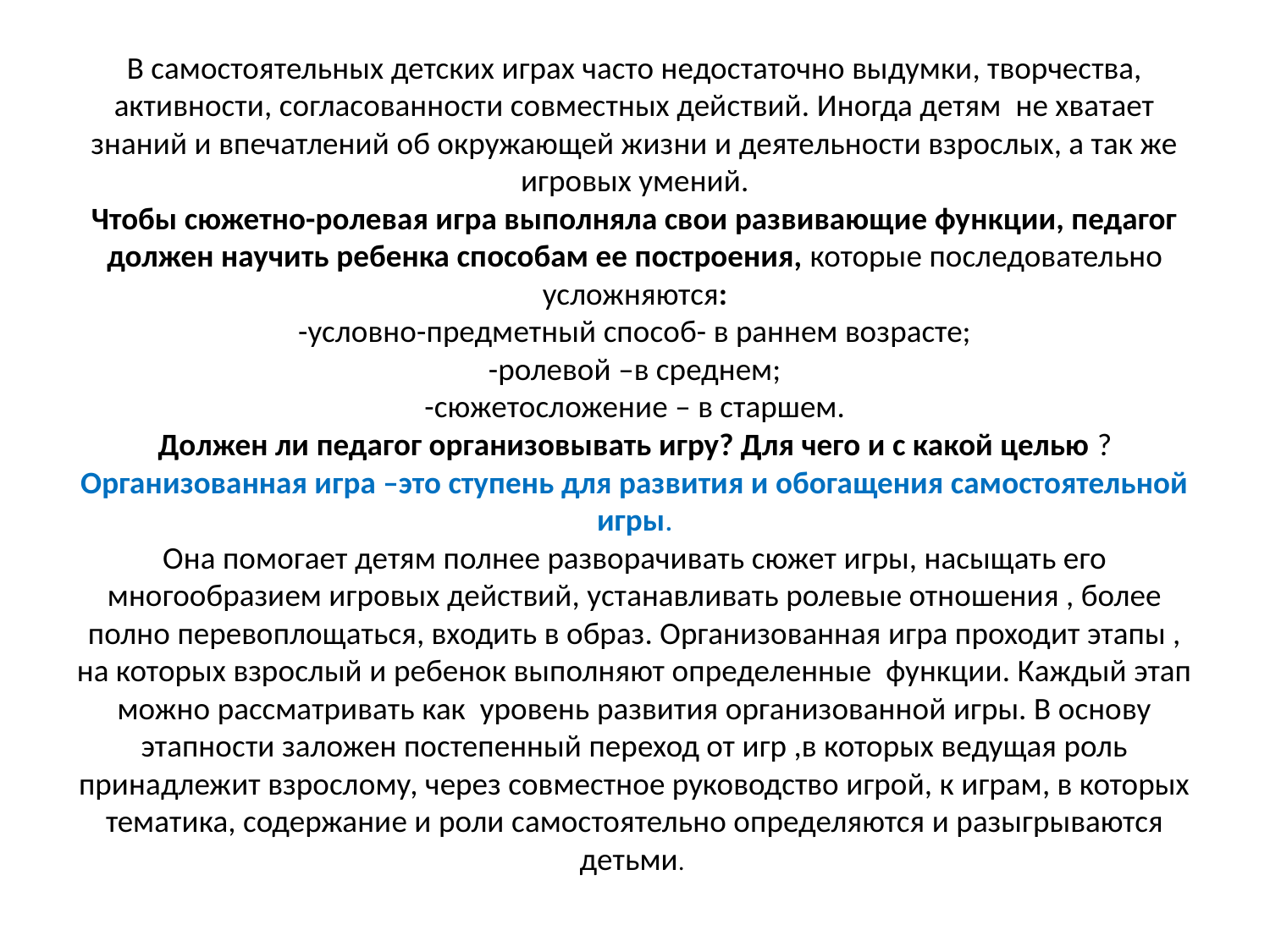

# В самостоятельных детских играх часто недостаточно выдумки, творчества, активности, согласованности совместных действий. Иногда детям  не хватает знаний и впечатлений об окружающей жизни и деятельности взрослых, а так же игровых умений. Чтобы сюжетно-ролевая игра выполняла свои развивающие функции, педагог должен научить ребенка способам ее построения, которые последовательно усложняются: -условно-предметный способ- в раннем возрасте; -ролевой –в среднем; -сюжетосложение – в старшем. Должен ли педагог организовывать игру? Для чего и с какой целью ? Организованная игра –это ступень для развития и обогащения самостоятельной игры. Она помогает детям полнее разворачивать сюжет игры, насыщать его многообразием игровых действий, устанавливать ролевые отношения , более полно перевоплощаться, входить в образ. Организованная игра проходит этапы , на которых взрослый и ребенок выполняют определенные  функции. Каждый этап можно рассматривать как  уровень развития организованной игры. В основу этапности заложен постепенный переход от игр ,в которых ведущая роль принадлежит взрослому, через совместное руководство игрой, к играм, в которых тематика, содержание и роли самостоятельно определяются и разыгрываются детьми.